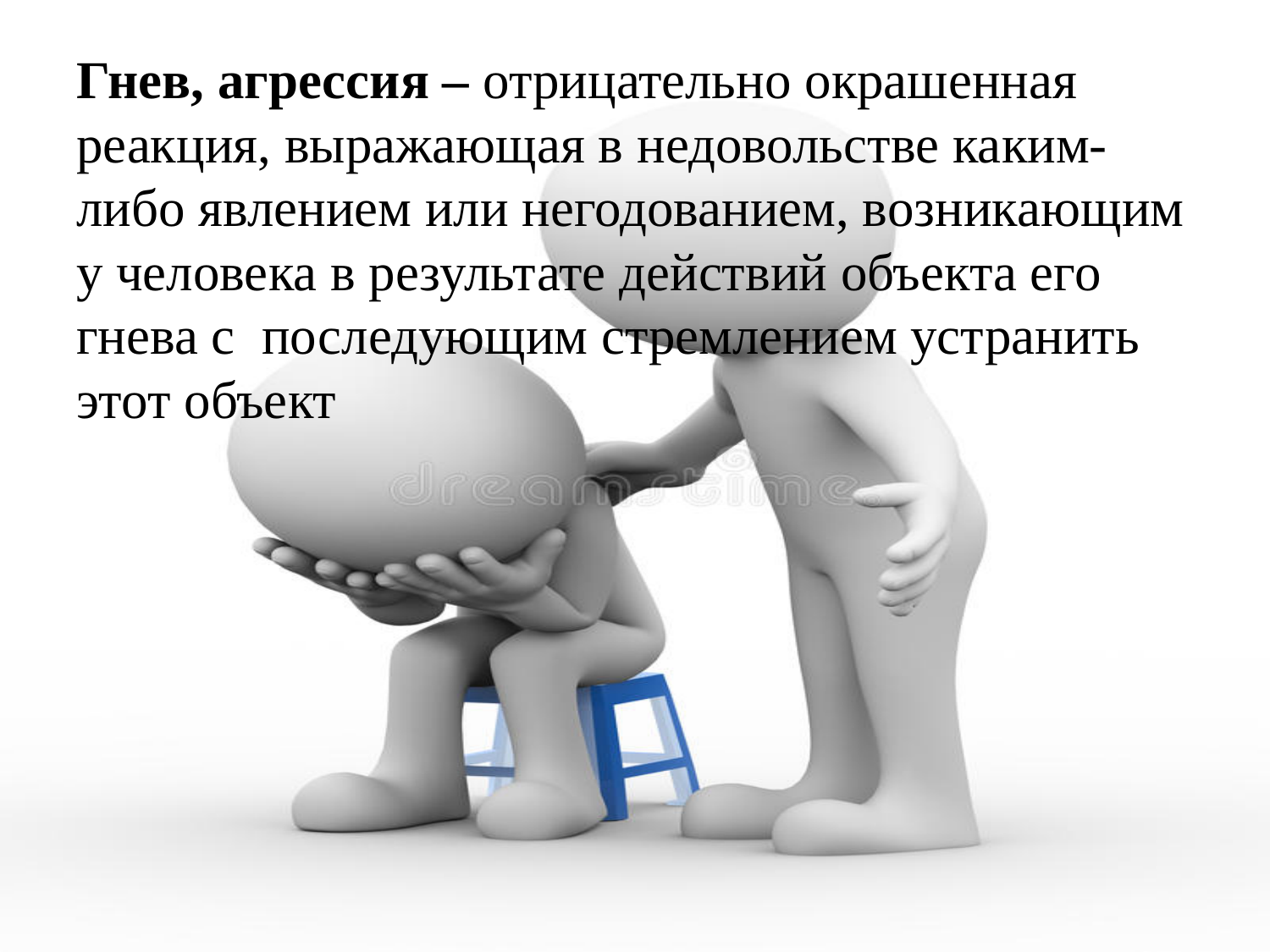

# Гнев, агрессия – отрицательно окрашенная реакция, выражающая в недовольстве каким-либо явлением или негодованием, возникающим у человека в результате действий объекта его гнева с  последующим стремлением устранить этот объект